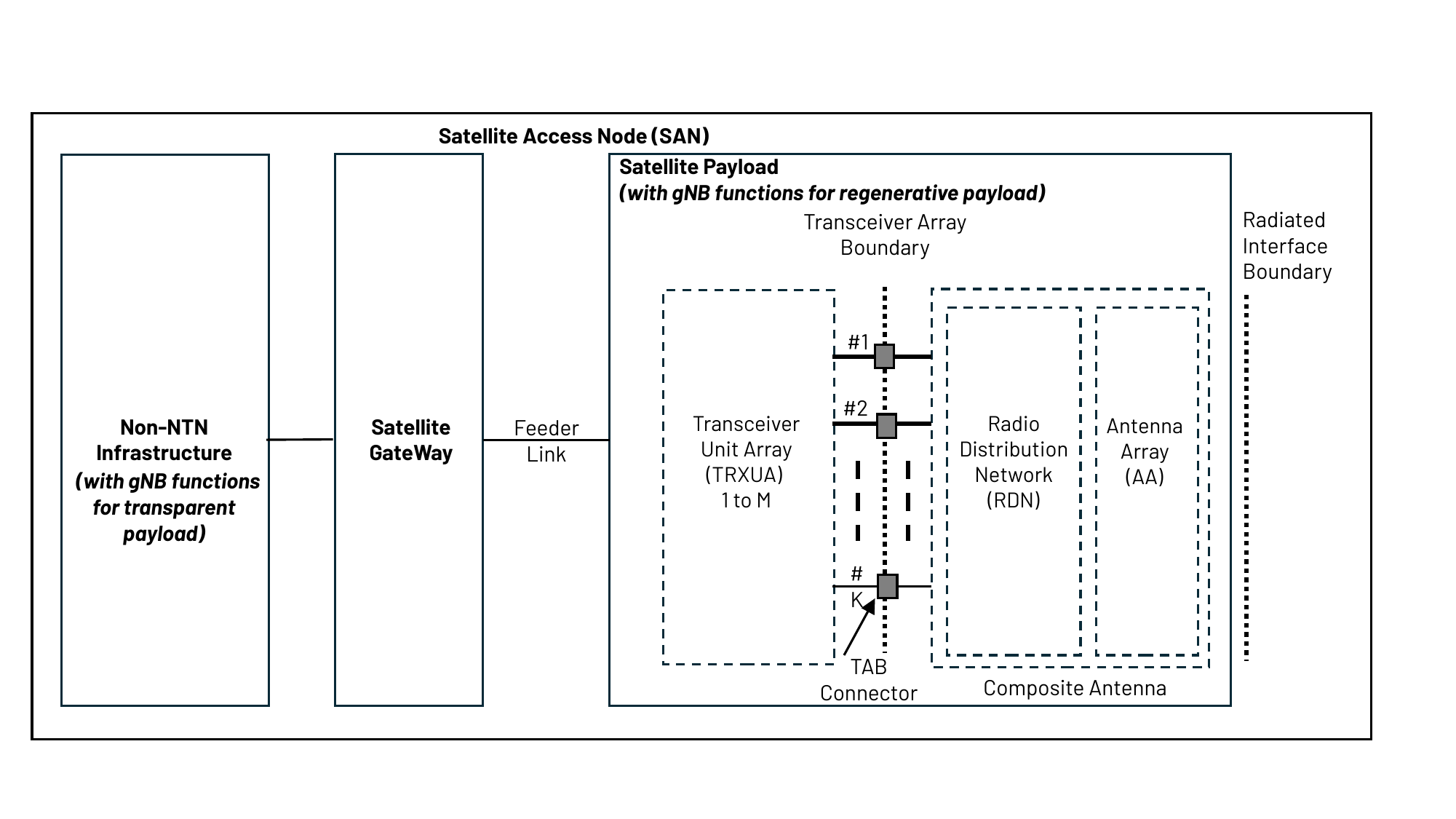

Satellite Access Node (SAN)
Satellite Payload
(with gNB functions for regenerative payload)

Radiated
Interface
Boundary
Transceiver Array Boundary

#1

#2
Radio
Distribution
Network
(RDN)
Transceiver Unit Array (TRXUA)
1 to M
Antenna
Array
(AA)
Non-NTN Infrastructure
Satellite GateWay
Feeder
Link

  (with gNB functions for transparent payload)
#K

TAB
Connector
Composite Antenna